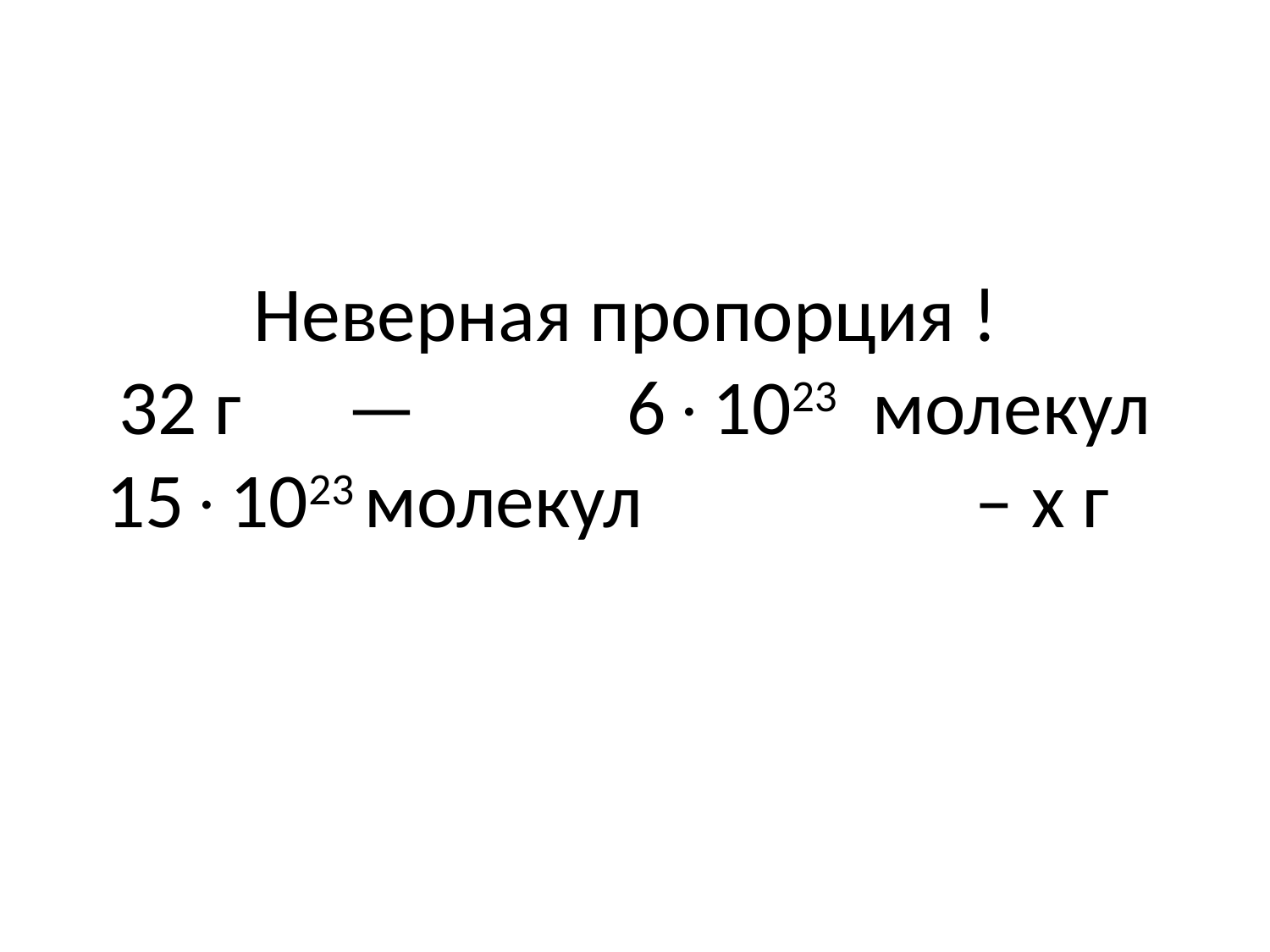

# Неверная пропорция ! 32 г      —            6⋅1023  молекул 15⋅1023 молекул                   – х г